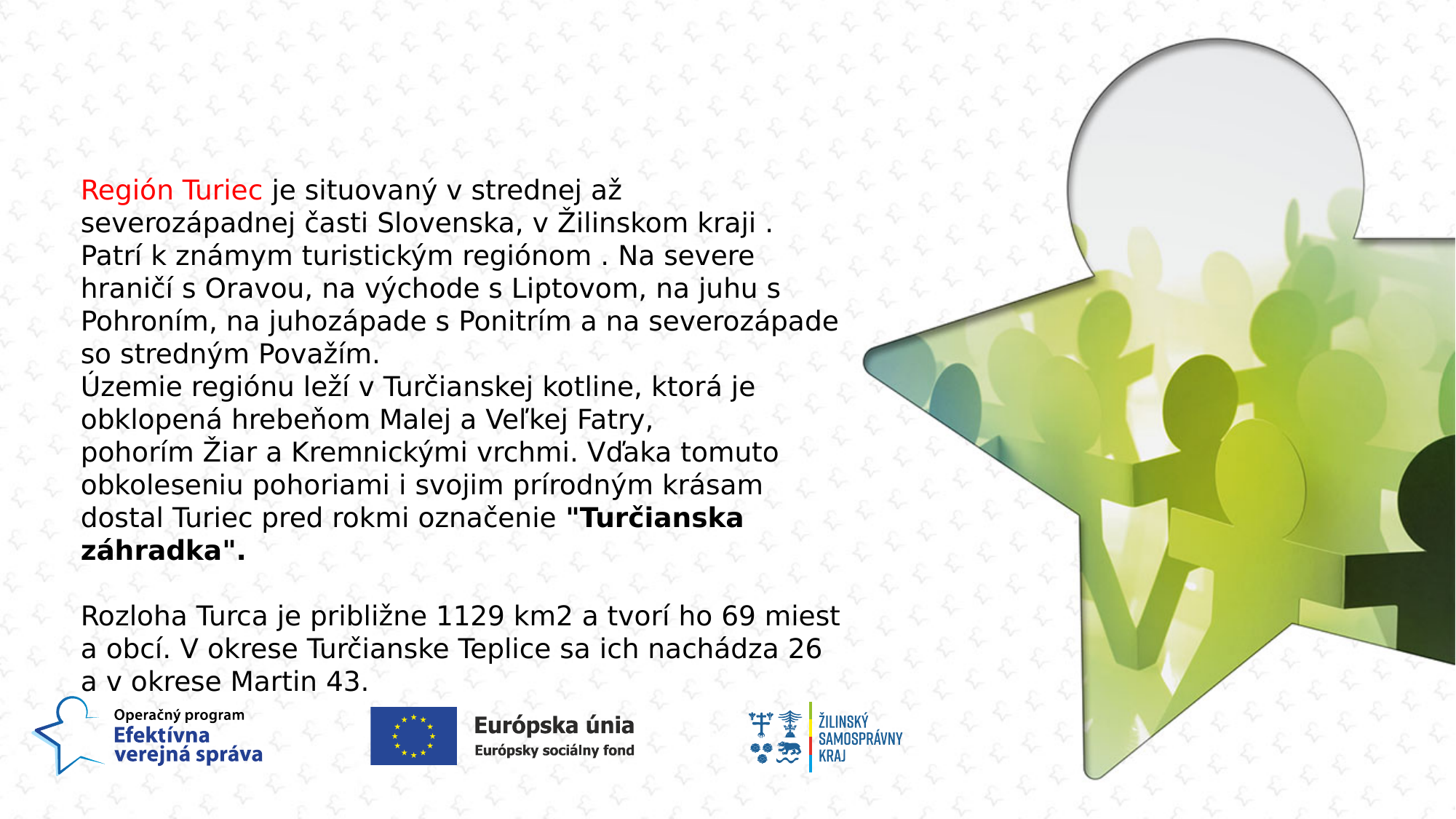

Región Turiec je situovaný v strednej až severozápadnej časti Slovenska, v Žilinskom kraji . Patrí k známym turistickým regiónom . Na severe hraničí s Oravou, na východe s Liptovom, na juhu s Pohroním, na juhozápade s Ponitrím a na severozápade so stredným Považím.
Územie regiónu leží v Turčianskej kotline, ktorá je obklopená hrebeňom Malej a Veľkej Fatry,
pohorím Žiar a Kremnickými vrchmi. Vďaka tomuto obkoleseniu pohoriami i svojim prírodným krásam dostal Turiec pred rokmi označenie "Turčianska záhradka".

Rozloha Turca je približne 1129 km2 a tvorí ho 69 miest a obcí. V okrese Turčianske Teplice sa ich nachádza 26 a v okrese Martin 43.